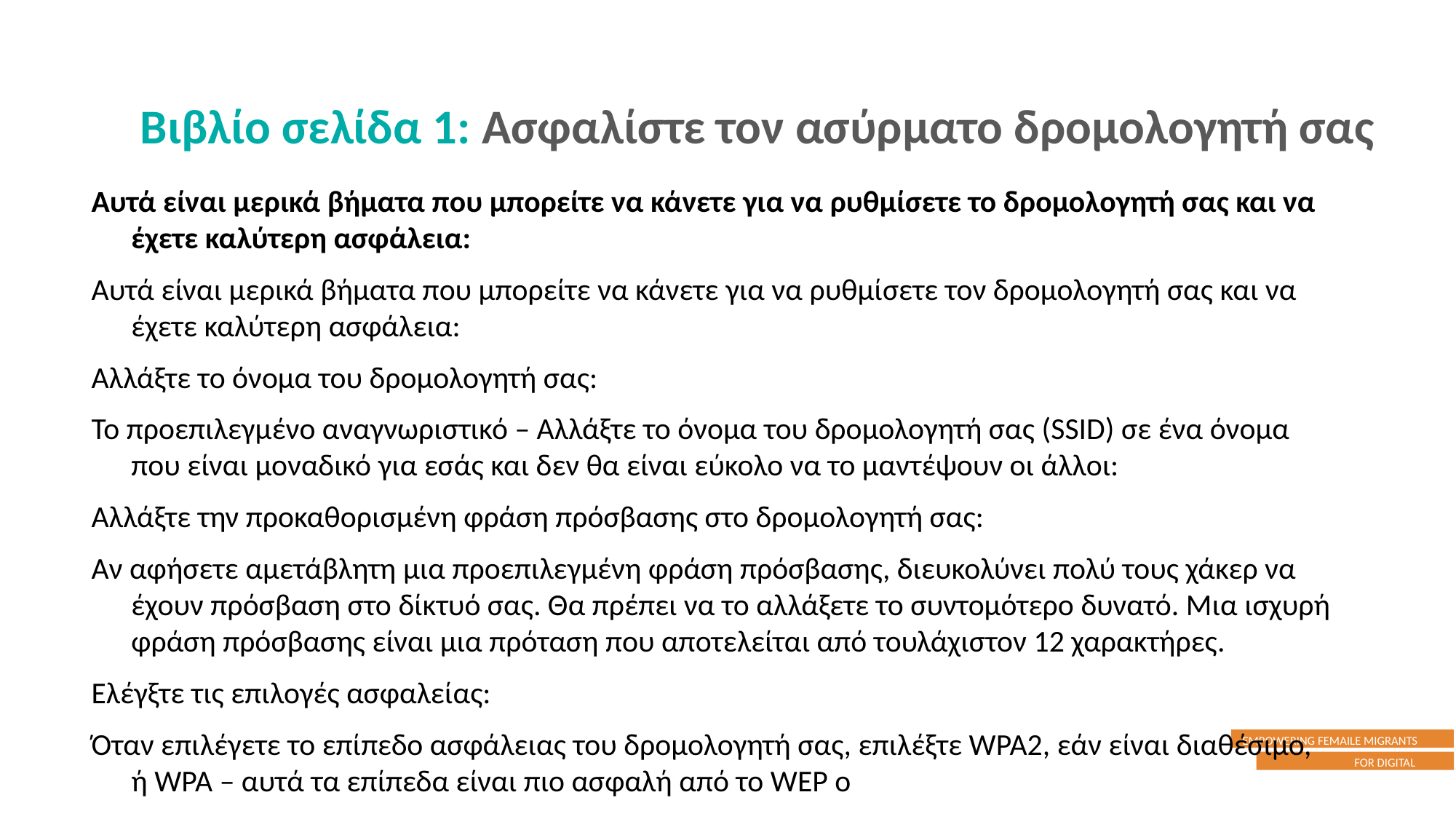

Βιβλίο σελίδα 1: Ασφαλίστε τον ασύρματο δρομολογητή σας
Αυτά είναι μερικά βήματα που μπορείτε να κάνετε για να ρυθμίσετε το δρομολογητή σας και να έχετε καλύτερη ασφάλεια:
Αυτά είναι μερικά βήματα που μπορείτε να κάνετε για να ρυθμίσετε τον δρομολογητή σας και να έχετε καλύτερη ασφάλεια:
Αλλάξτε το όνομα του δρομολογητή σας:
Το προεπιλεγμένο αναγνωριστικό – Αλλάξτε το όνομα του δρομολογητή σας (SSID) σε ένα όνομα που είναι μοναδικό για εσάς και δεν θα είναι εύκολο να το μαντέψουν οι άλλοι:
Αλλάξτε την προκαθορισμένη φράση πρόσβασης στο δρομολογητή σας:
Αν αφήσετε αμετάβλητη μια προεπιλεγμένη φράση πρόσβασης, διευκολύνει πολύ τους χάκερ να έχουν πρόσβαση στο δίκτυό σας. Θα πρέπει να το αλλάξετε το συντομότερο δυνατό. Μια ισχυρή φράση πρόσβασης είναι μια πρόταση που αποτελείται από τουλάχιστον 12 χαρακτήρες.
Ελέγξτε τις επιλογές ασφαλείας:
Όταν επιλέγετε το επίπεδο ασφάλειας του δρομολογητή σας, επιλέξτε WPA2, εάν είναι διαθέσιμο, ή WPA – αυτά τα επίπεδα είναι πιο ασφαλή από το WEP o